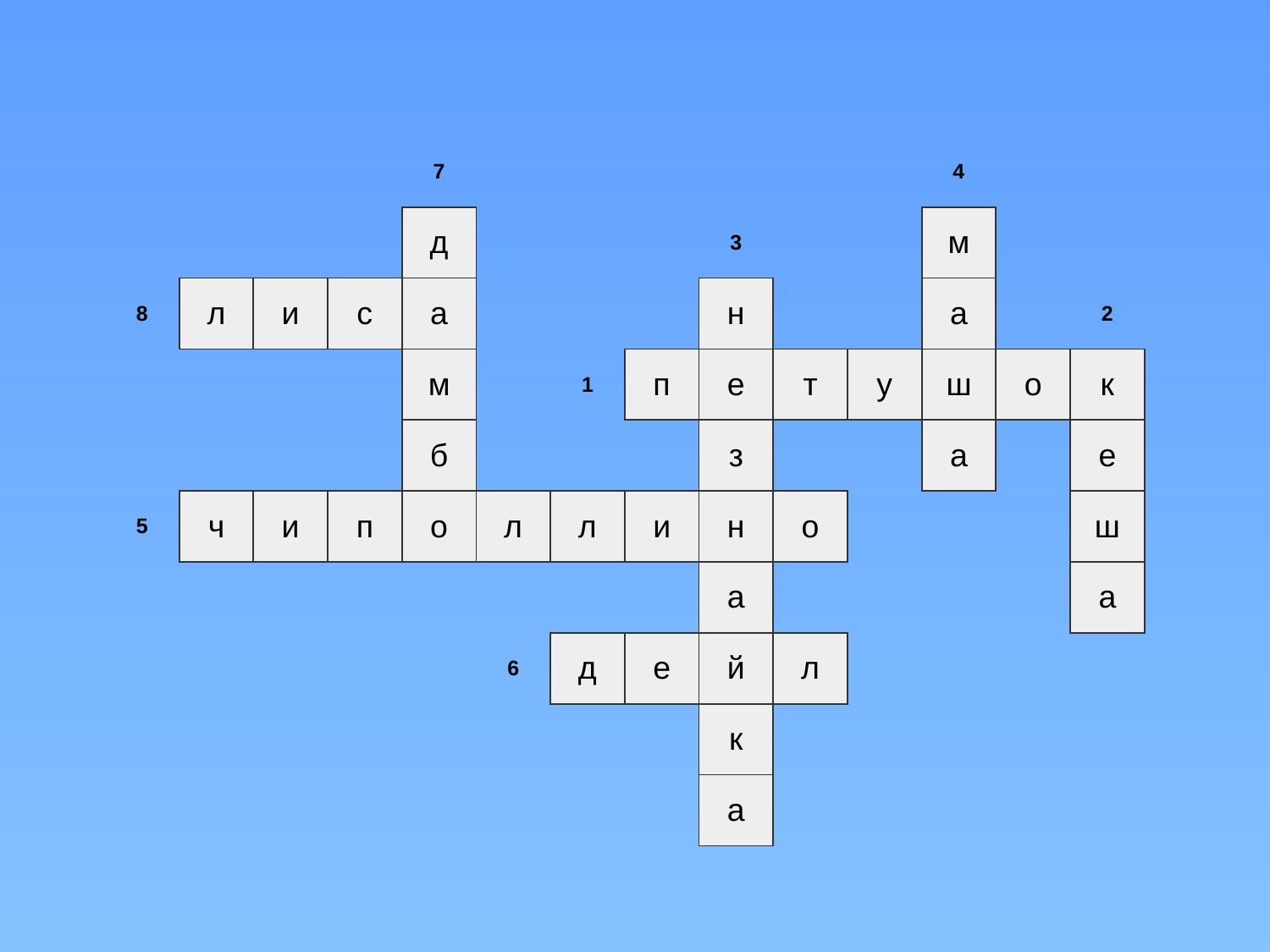

|  |  |  |  | 7 |  |  |  |  |  |  | 4 |  |  |
| --- | --- | --- | --- | --- | --- | --- | --- | --- | --- | --- | --- | --- | --- |
|  |  |  |  | д |  |  |  | 3 |  |  | м |  |  |
| 8 | л | и | с | а |  |  |  | н |  |  | а |  | 2 |
|  |  |  |  | м |  | 1 | п | е | т | у | ш | о | к |
|  |  |  |  | б |  |  |  | з |  |  | а |  | е |
| 5 | ч | и | п | о | л | л | и | н | о |  |  |  | ш |
|  |  |  |  |  |  |  |  | а |  |  |  |  | а |
|  |  |  |  |  | 6 | д | е | й | л |  |  |  |  |
|  |  |  |  |  |  |  |  | к |  |  |  |  |  |
|  |  |  |  |  |  |  |  | а |  |  |  |  |  |